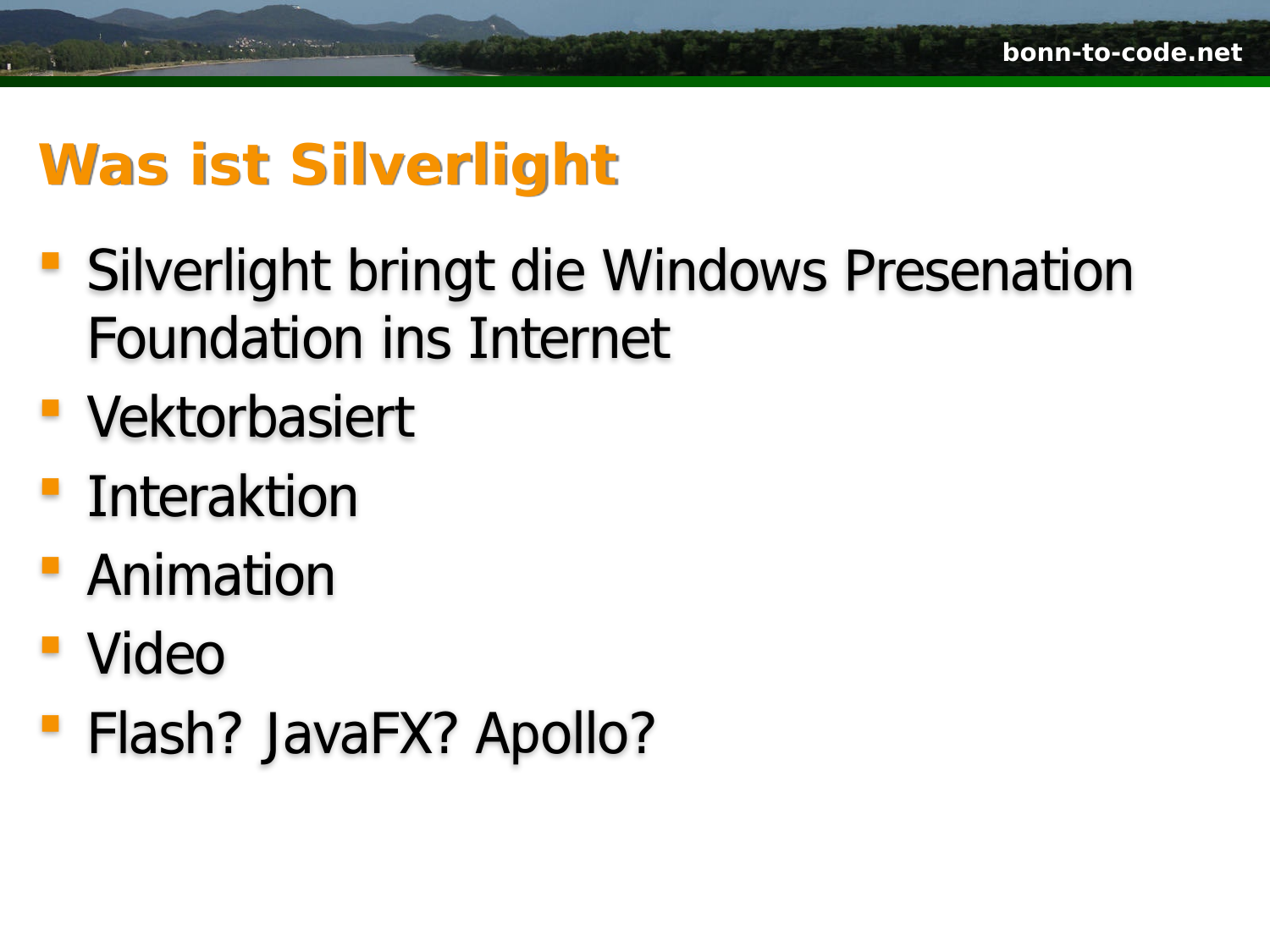

# Was ist Silverlight
Silverlight bringt die Windows Presenation Foundation ins Internet
Vektorbasiert
Interaktion
Animation
Video
Flash? JavaFX? Apollo?